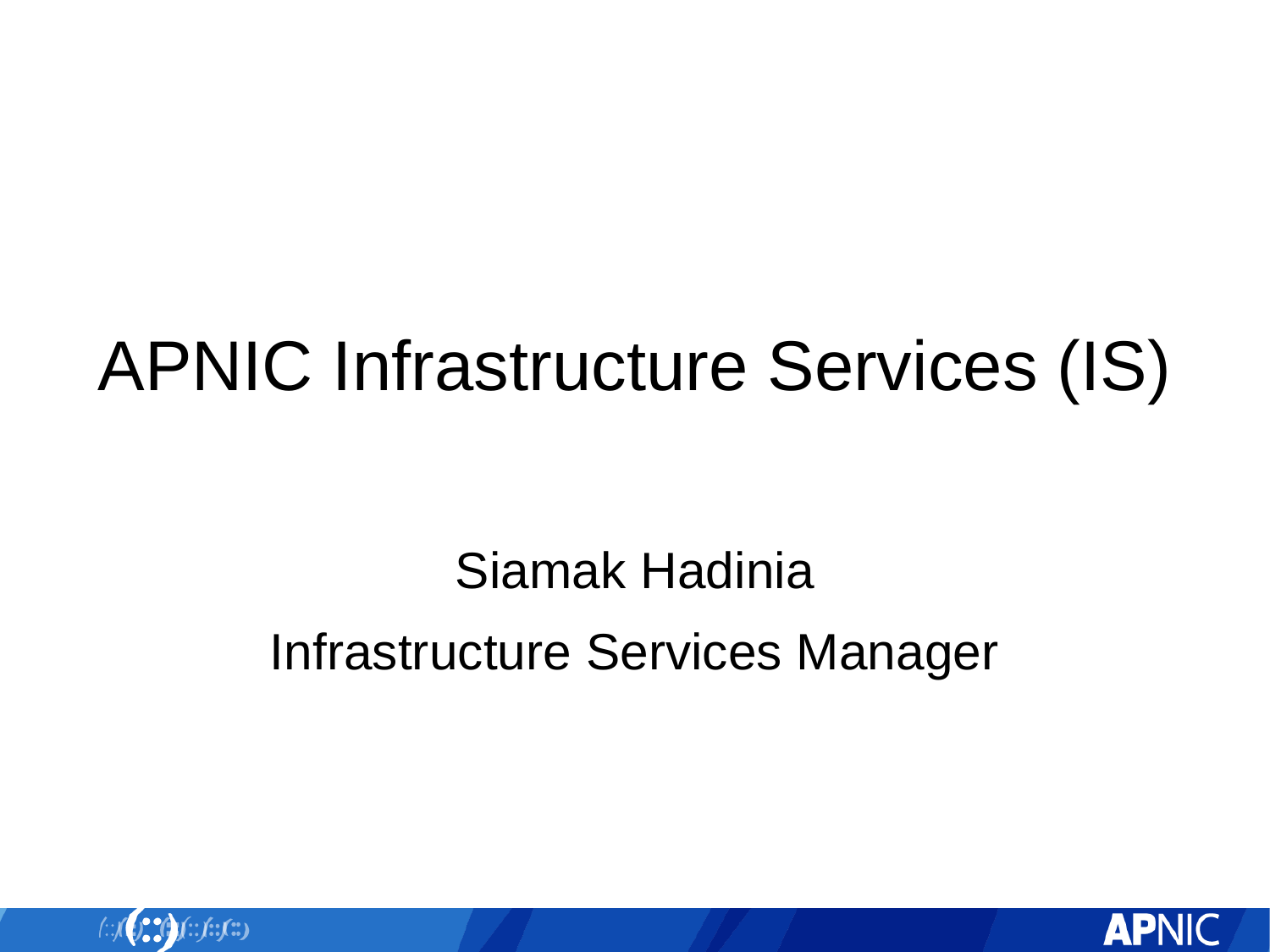

# APNIC Infrastructure Services (IS)
Siamak Hadinia
Infrastructure Services Manager